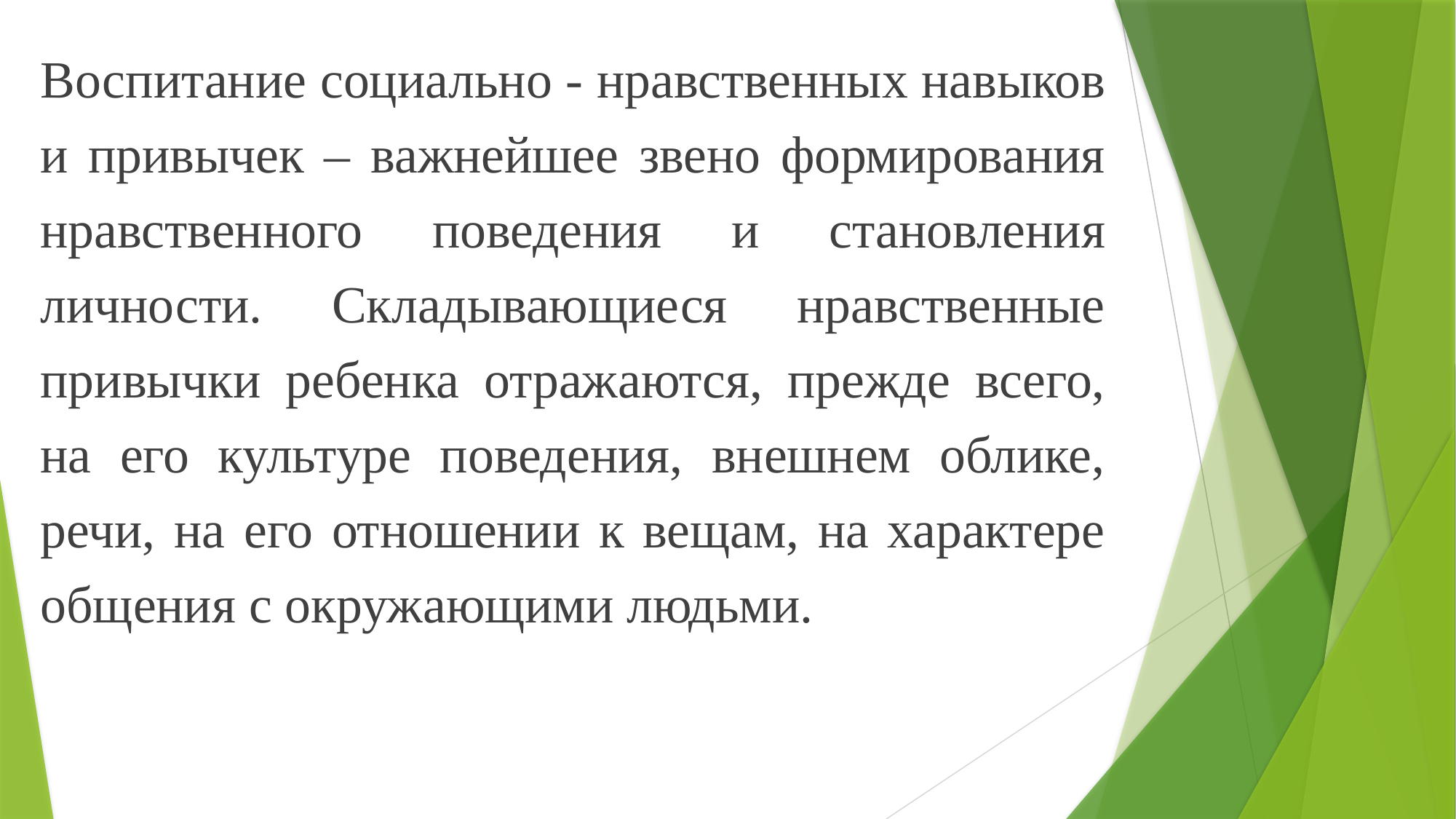

Воспитание социально - нравственных навыков и привычек – важнейшее звено формирования нравственного поведения и становления личности. Складывающиеся нравственные привычки ребенка отражаются, прежде всего, на его культуре поведения, внешнем облике, речи, на его отношении к вещам, на характере общения с окружающими людьми.